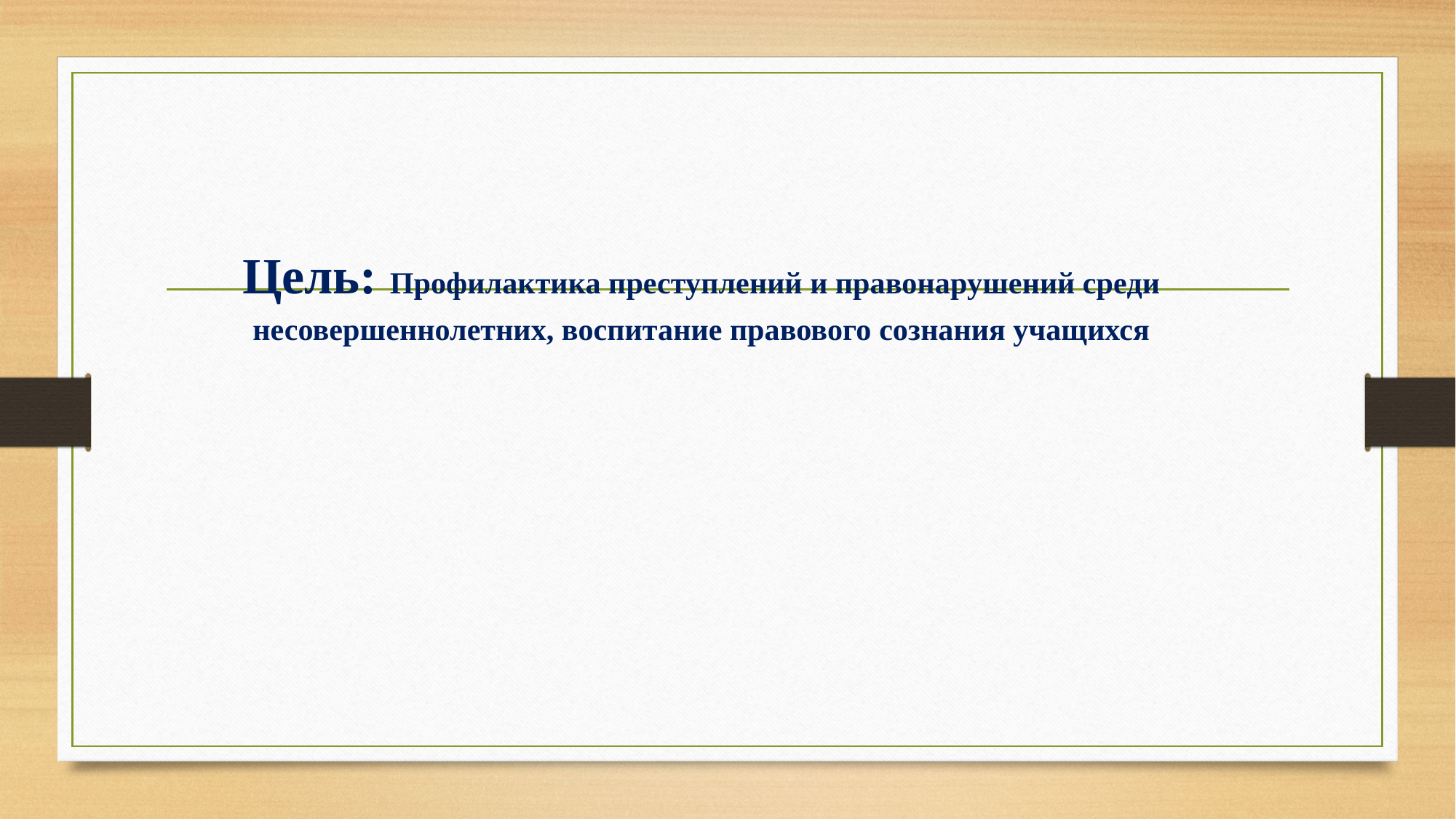

# Цель: Профилактика преступлений и правонарушений среди несовершеннолетних, воспитание правового сознания учащихся